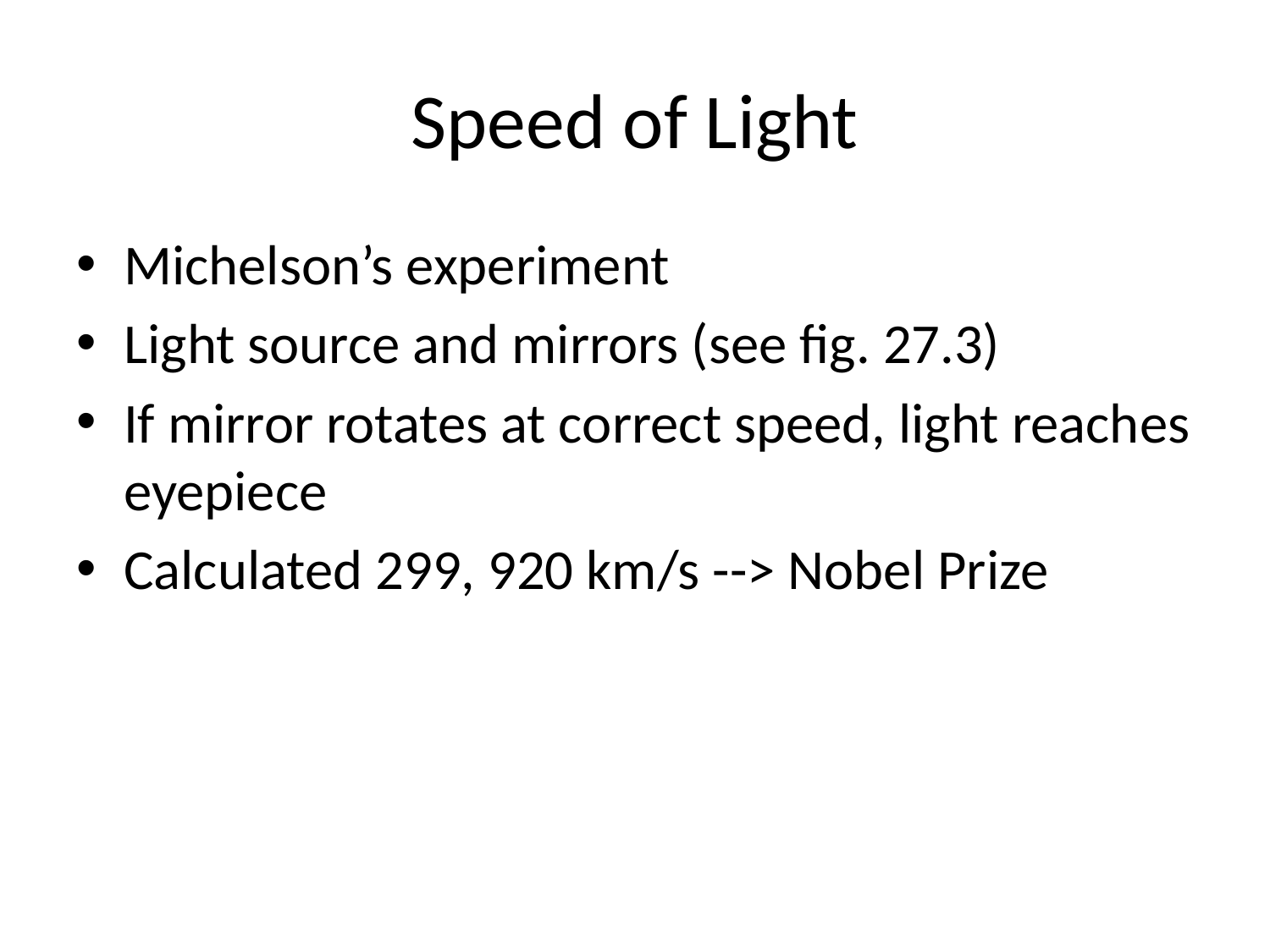

# Speed of Light
Michelson’s experiment
Light source and mirrors (see fig. 27.3)
If mirror rotates at correct speed, light reaches eyepiece
Calculated 299, 920 km/s --> Nobel Prize